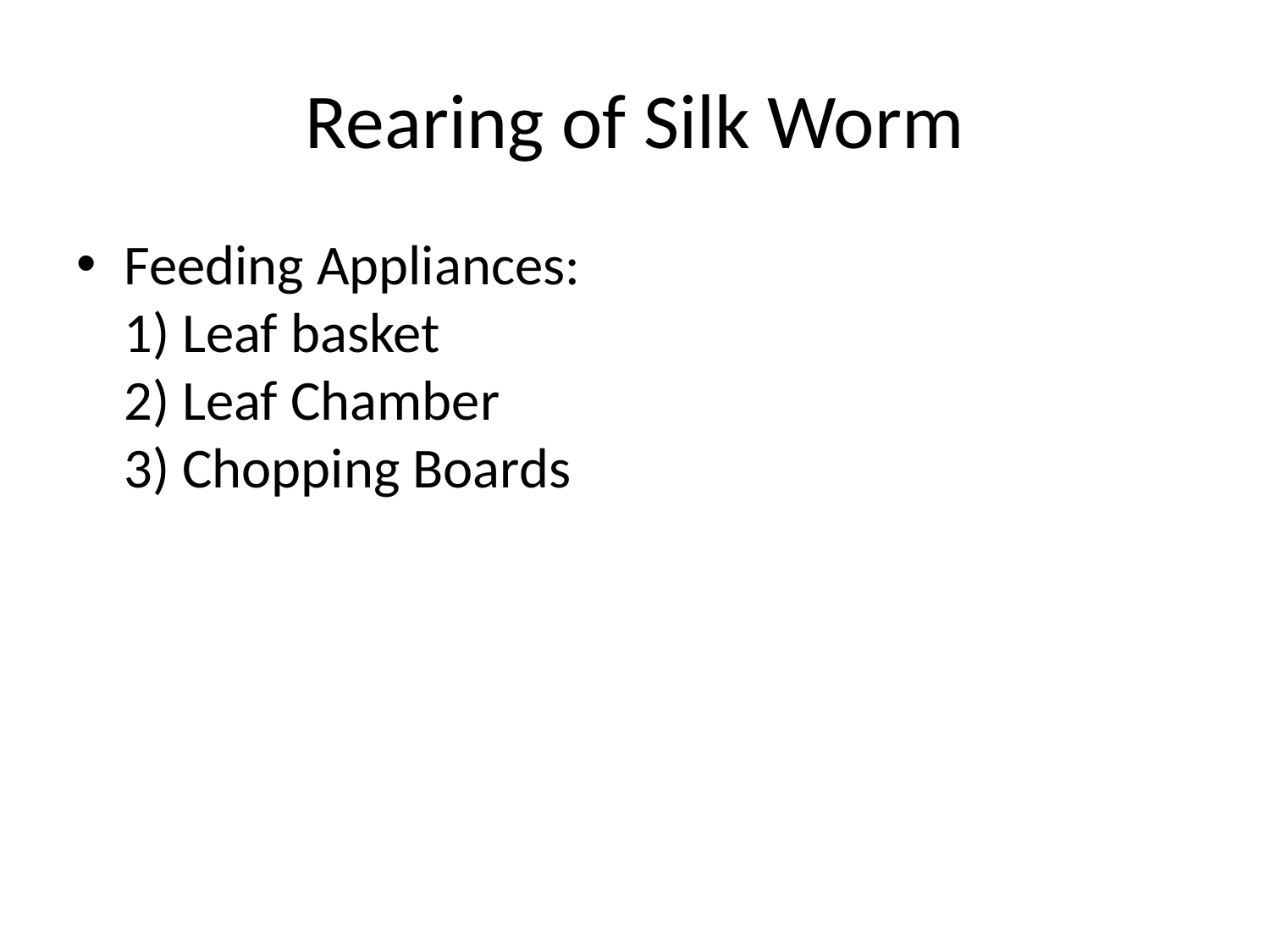

# Rearing of Silk Worm
Feeding Appliances:
1) Leaf basket
2) Leaf Chamber
3) Chopping Boards